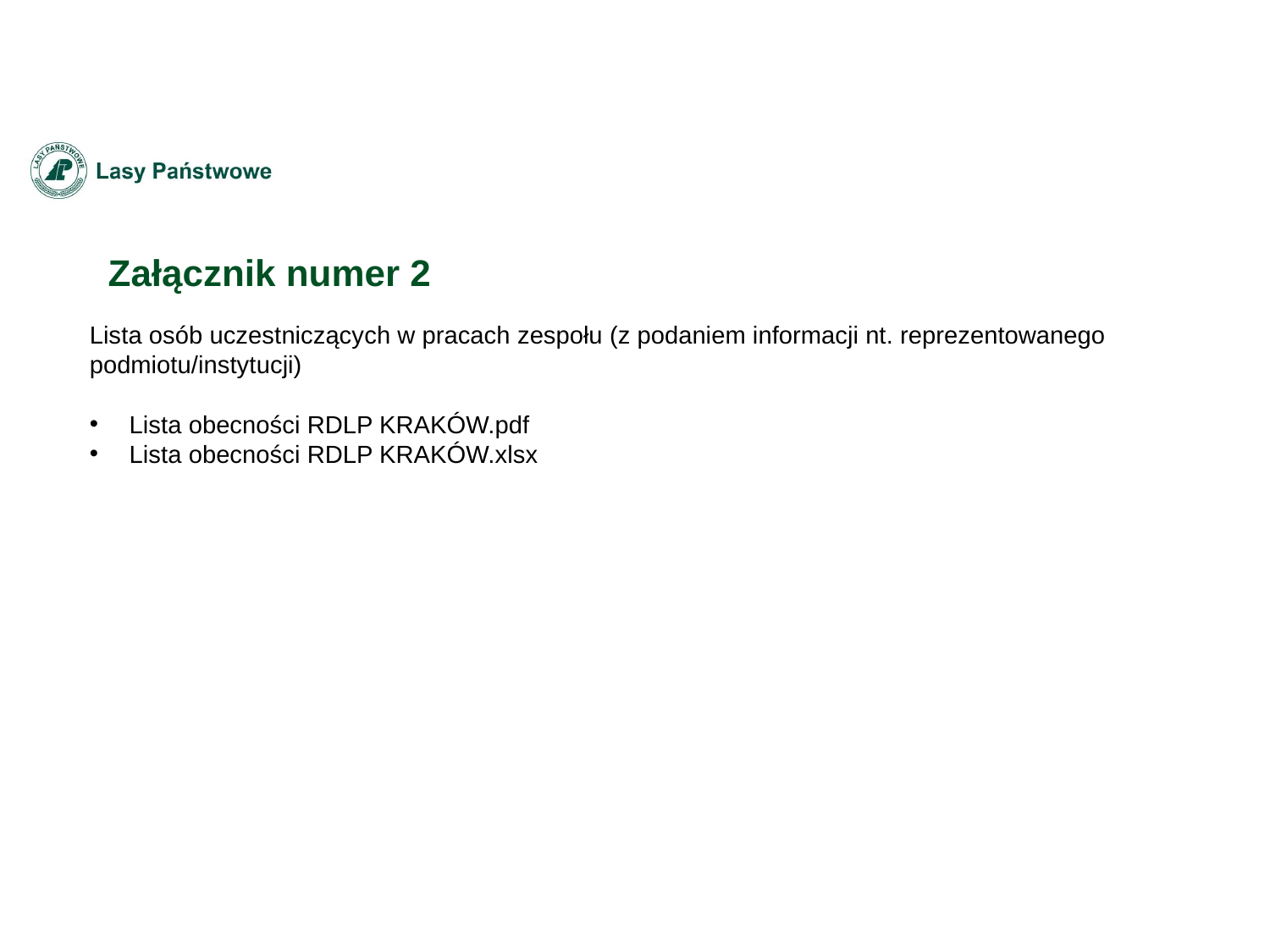

Załącznik numer 2
Lista osób uczestniczących w pracach zespołu (z podaniem informacji nt. reprezentowanego podmiotu/instytucji)

Lista obecności RDLP KRAKÓW.pdf
Lista obecności RDLP KRAKÓW.xlsx